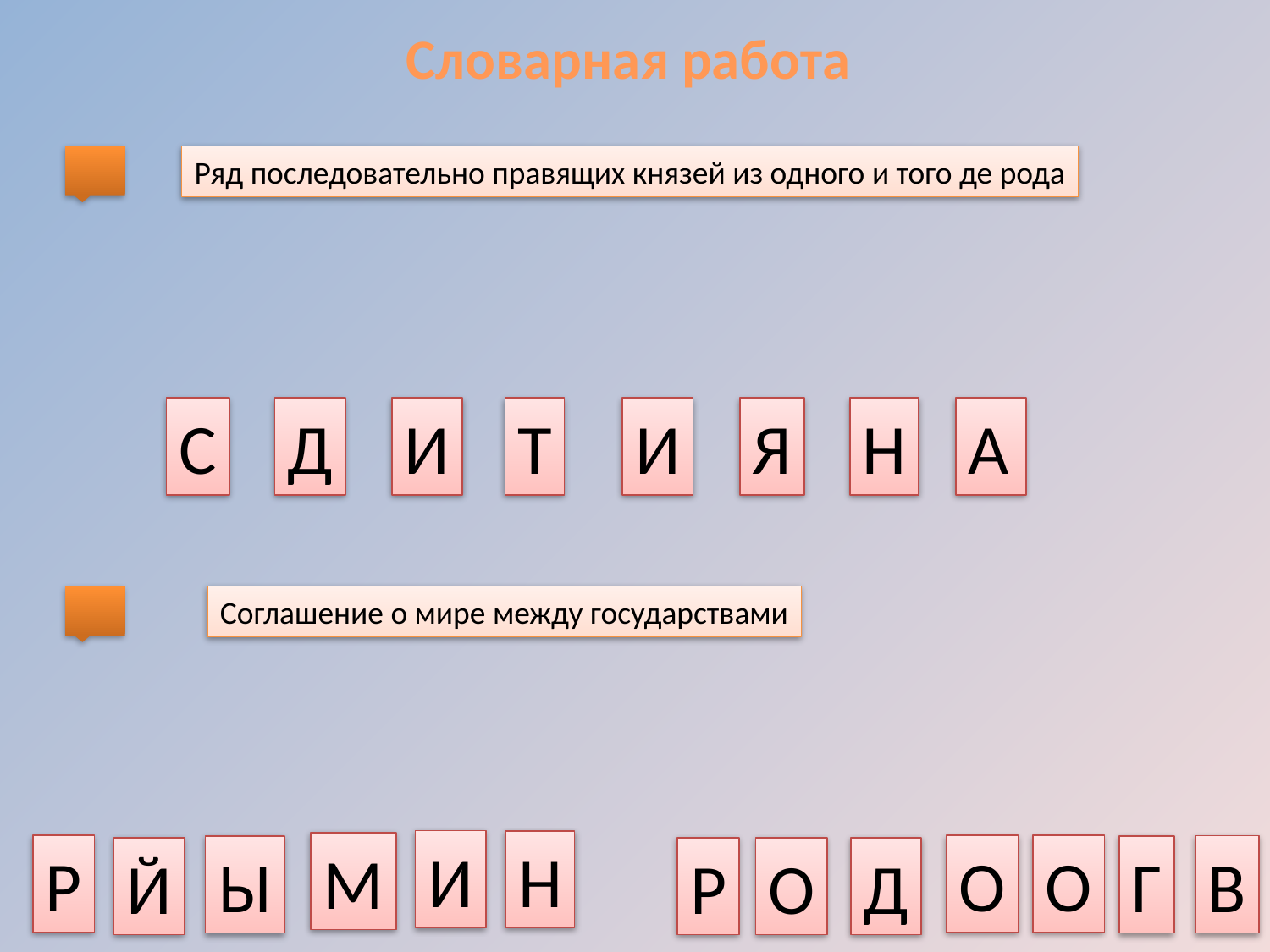

Словарная работа

Ряд последовательно правящих князей из одного и того де рода
С
Д
И
Т
И
Я
Н
А

Соглашение о мире между государствами
И
Н
М
Р
О
О
В
Ы
Г
Й
Р
О
Д